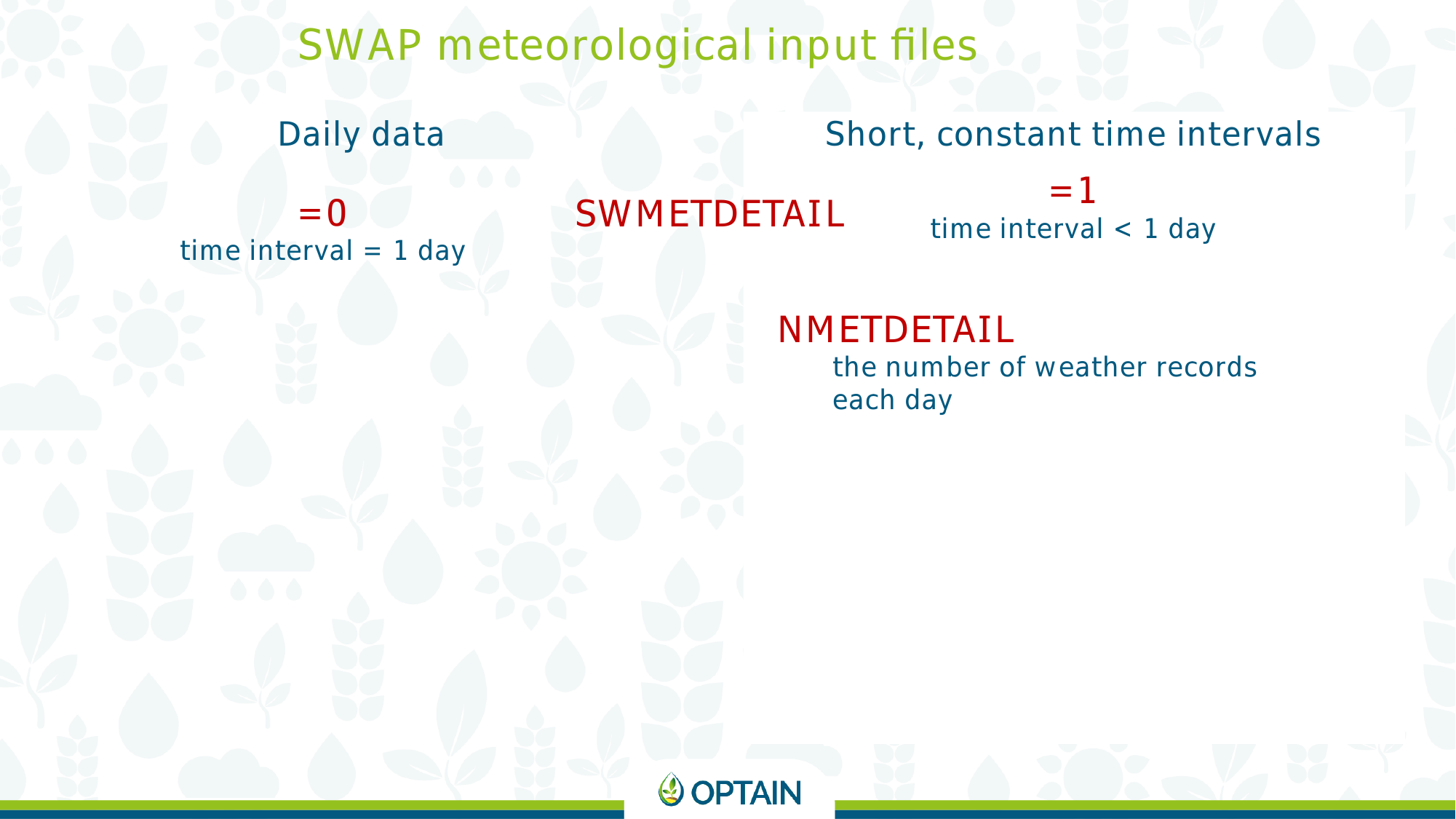

SWAP meteorological input files
Short, constant time intervals

Daily data
=1
time interval < 1 day
=0
time interval = 1 day
SWMETDETAIL
NMETDETAIL
the number of weather records each day